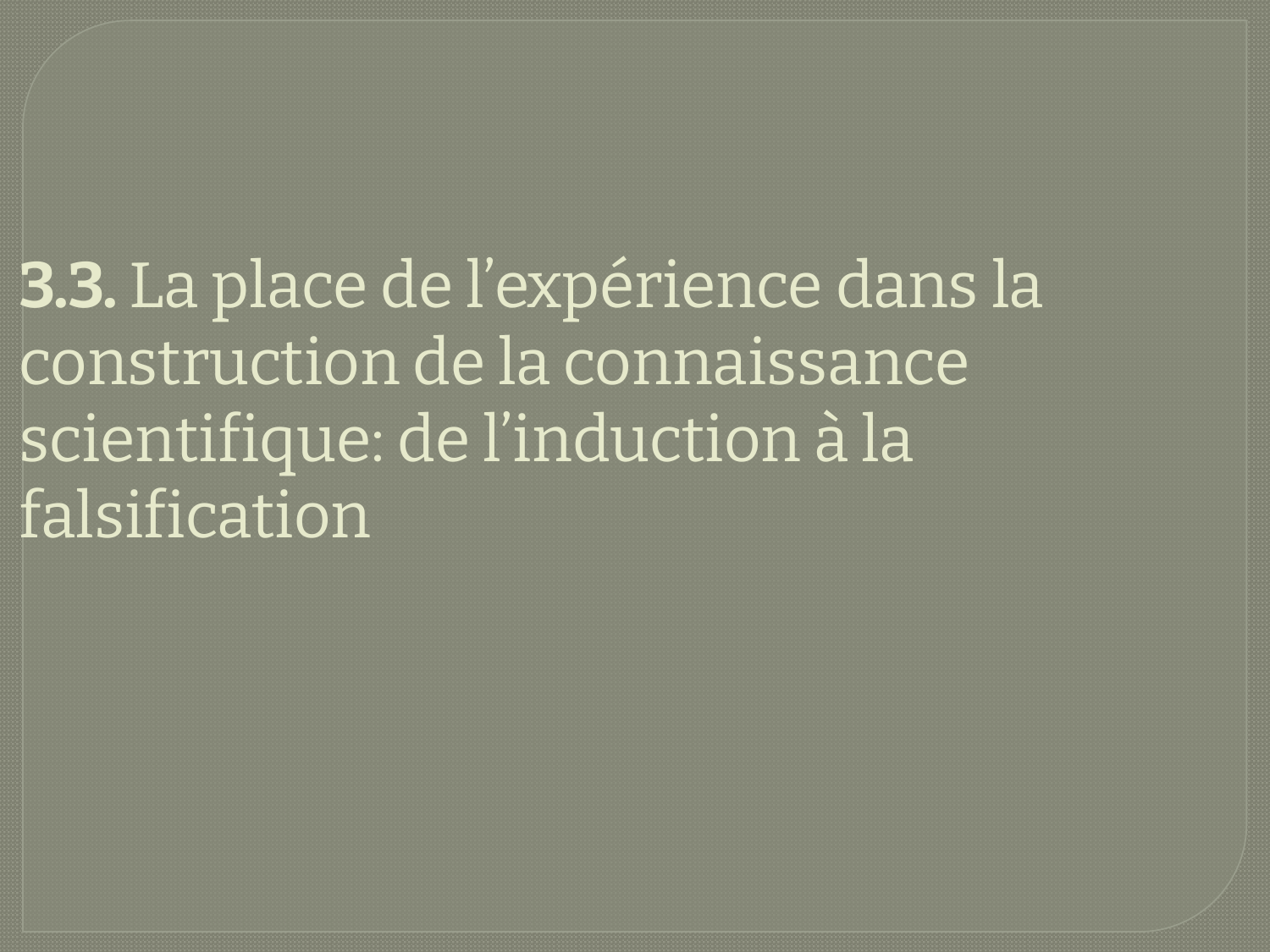

3.3. La place de l’expérience dans la construction de la connaissance scientifique: de l’induction à la falsification